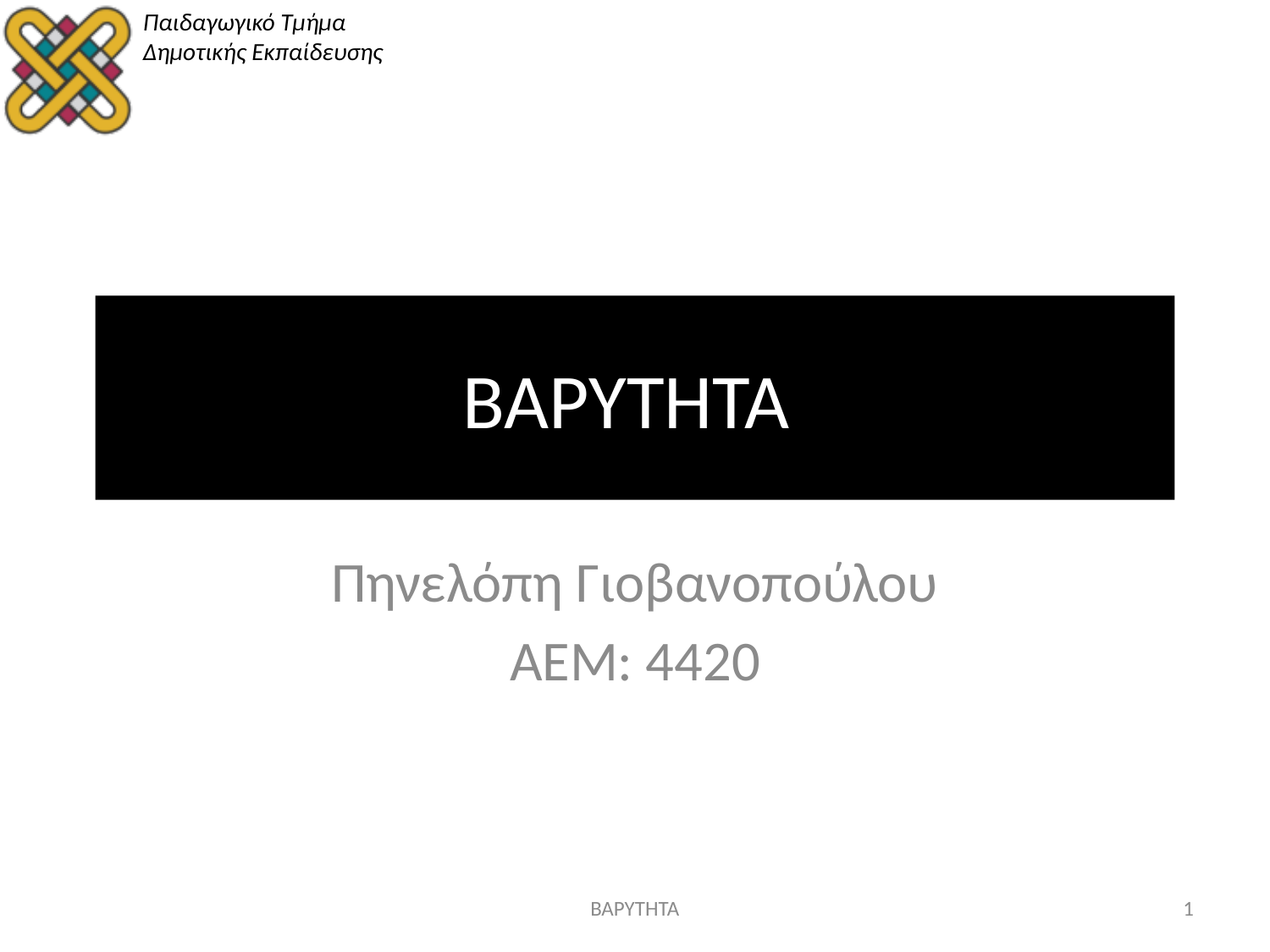

Παιδαγωγικό Τμήμα
Δημοτικής Εκπαίδευσης
# ΒΑΡΥΤΗΤΑ
Πηνελόπη Γιοβανοπούλου
ΑΕΜ: 4420
ΒΑΡΥΤΗΤΑ
1